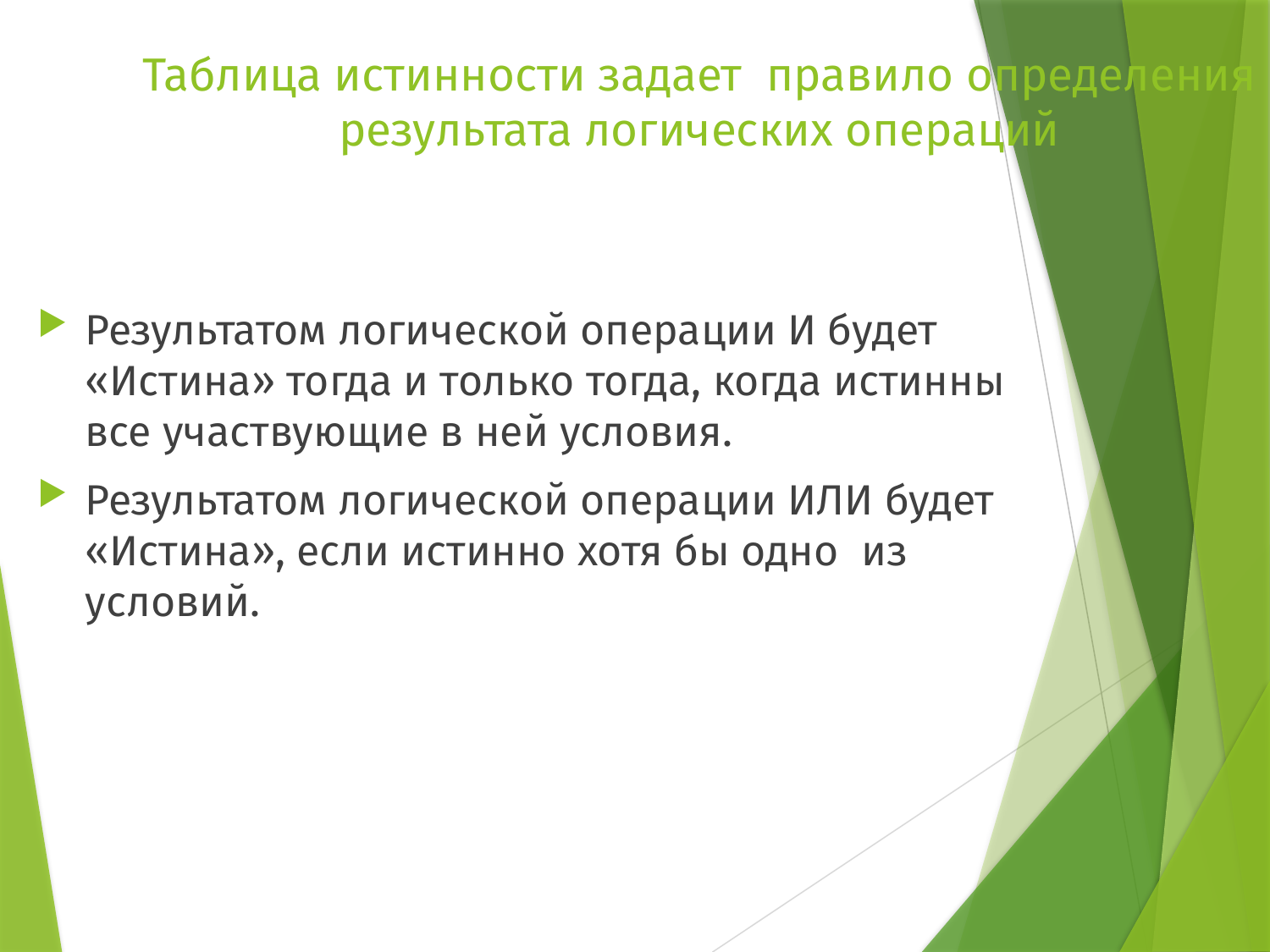

# Таблица истинности задает  правило определения  результата логических операций
Результатом логической операции И будет «Истина» тогда и только тогда, когда истинны все участвующие в ней условия.
Результатом логической операции ИЛИ будет «Истина», если истинно хотя бы одно  из условий.